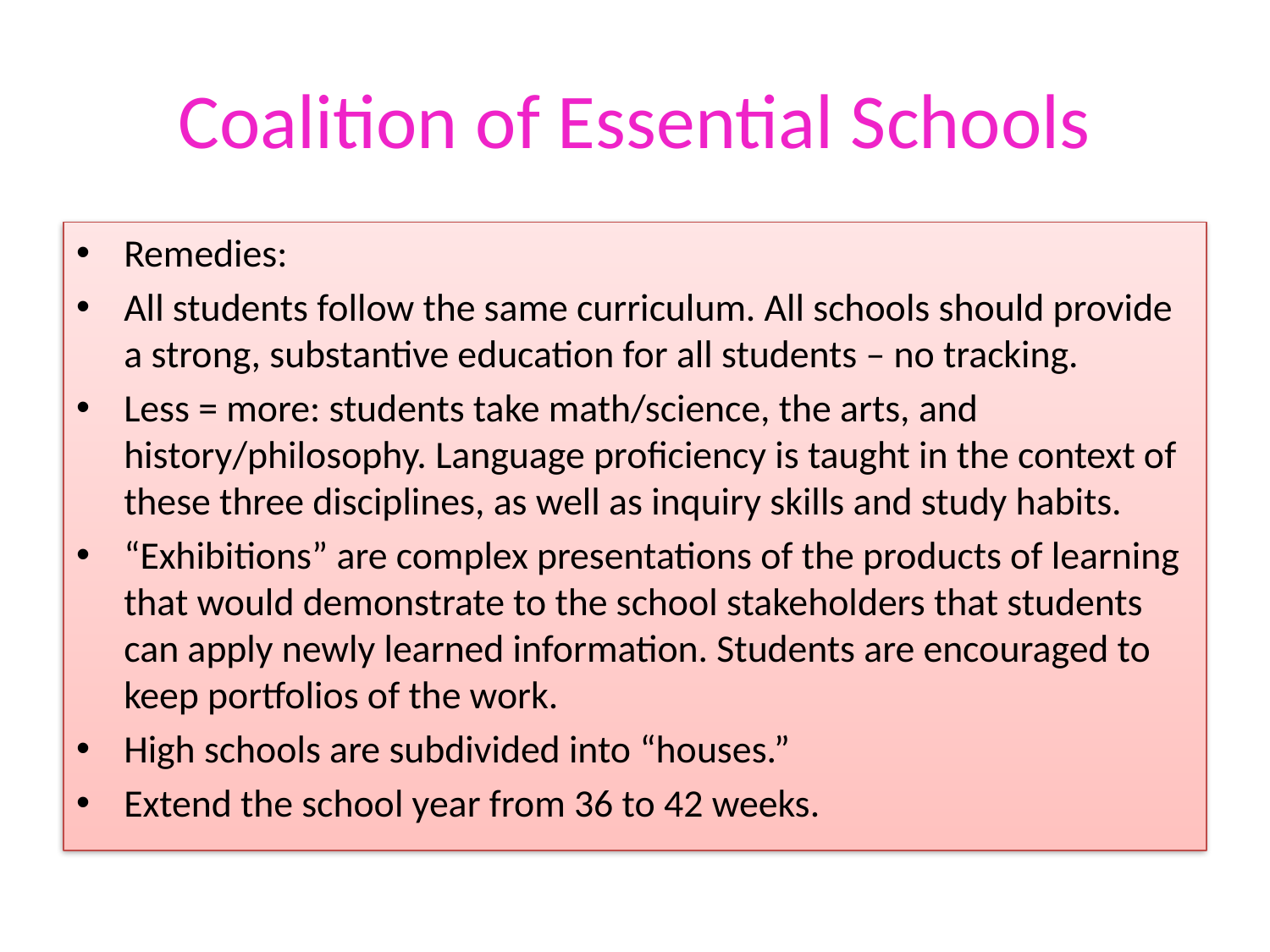

# Coalition of Essential Schools
Remedies:
All students follow the same curriculum. All schools should provide a strong, substantive education for all students – no tracking.
Less = more: students take math/science, the arts, and history/philosophy. Language proficiency is taught in the context of these three disciplines, as well as inquiry skills and study habits.
“Exhibitions” are complex presentations of the products of learning that would demonstrate to the school stakeholders that students can apply newly learned information. Students are encouraged to keep portfolios of the work.
High schools are subdivided into “houses.”
Extend the school year from 36 to 42 weeks.